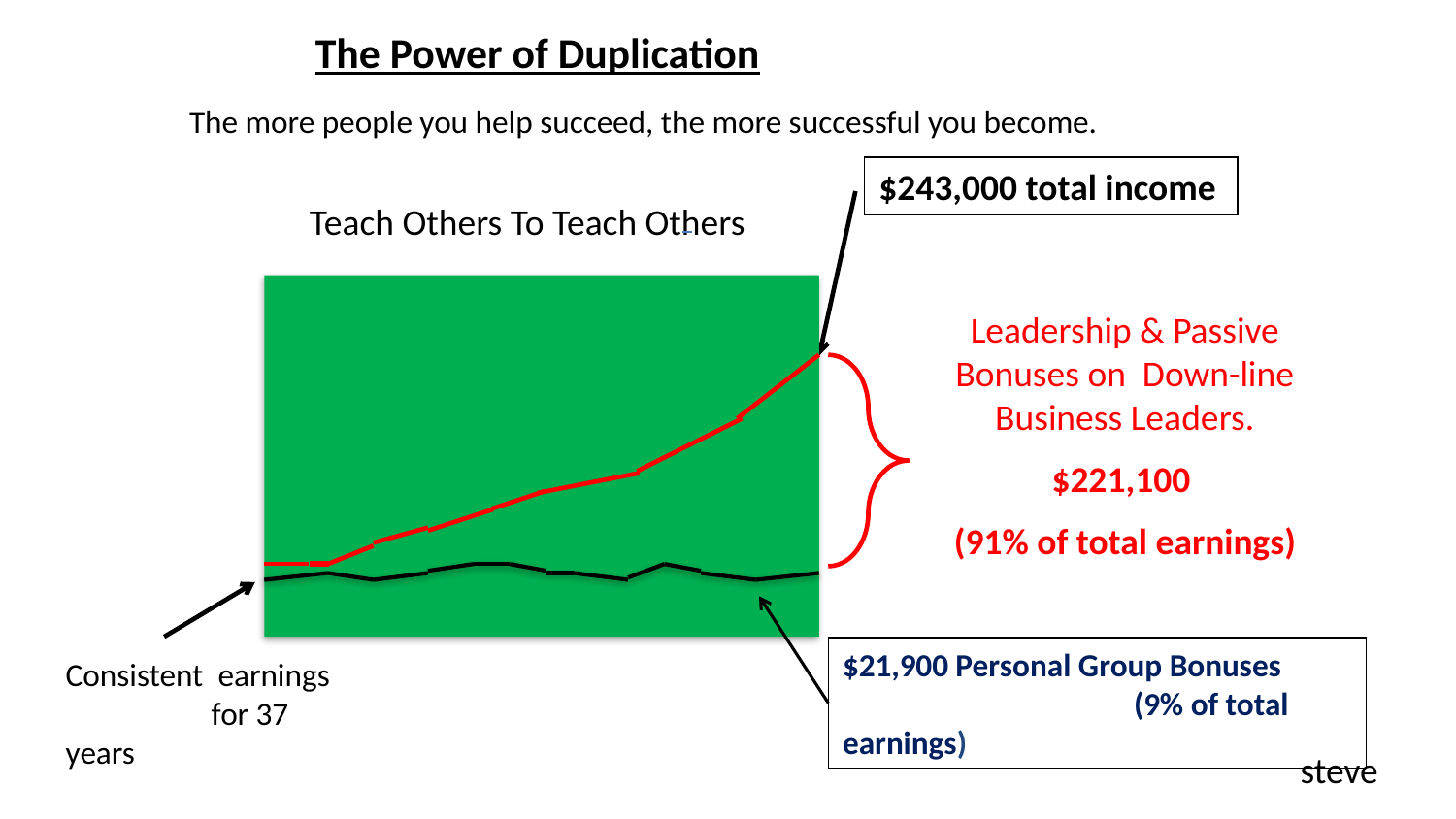

The Power of Duplication

                              Teach Others To Teach Others

 The more people you help succeed, the more successful you become.
$243,000 total income

Leadership & Passive Bonuses on  Down-line Business Leaders.
$221,100
(91% of total earnings)

$21,900 Personal Group Bonuses 		(9% of total earnings)
Consistent  earnings 	for 37 years
steve